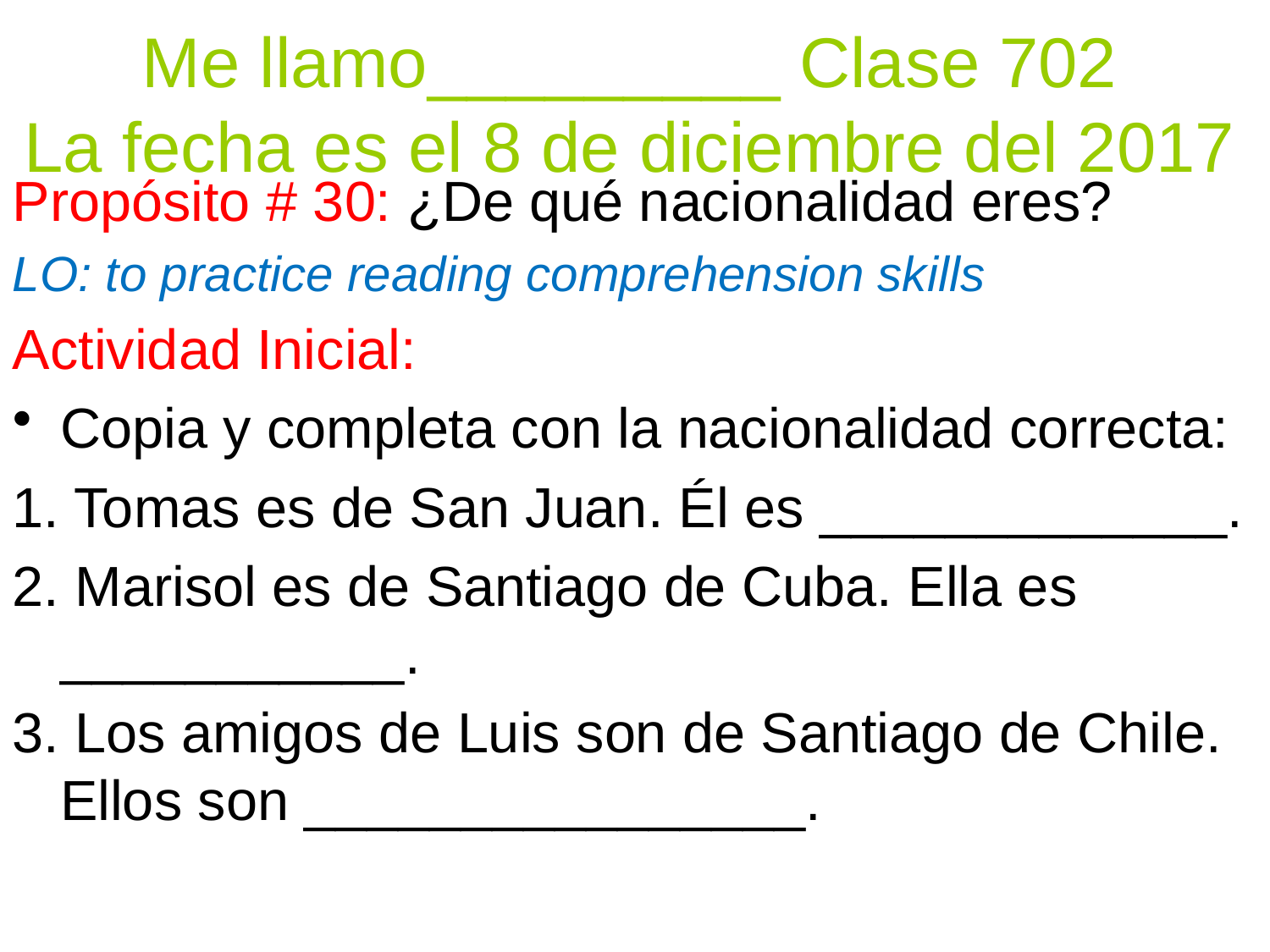

Me llamo_________ Clase 702
La fecha es el 8 de diciembre del 2017
Propósito # 30: ¿De qué nacionalidad eres?
LO: to practice reading comprehension skills
Actividad Inicial:
Copia y completa con la nacionalidad correcta:
1. Tomas es de San Juan. Él es _____________.
2. Marisol es de Santiago de Cuba. Ella es ___________.
3. Los amigos de Luis son de Santiago de Chile. Ellos son ________________.